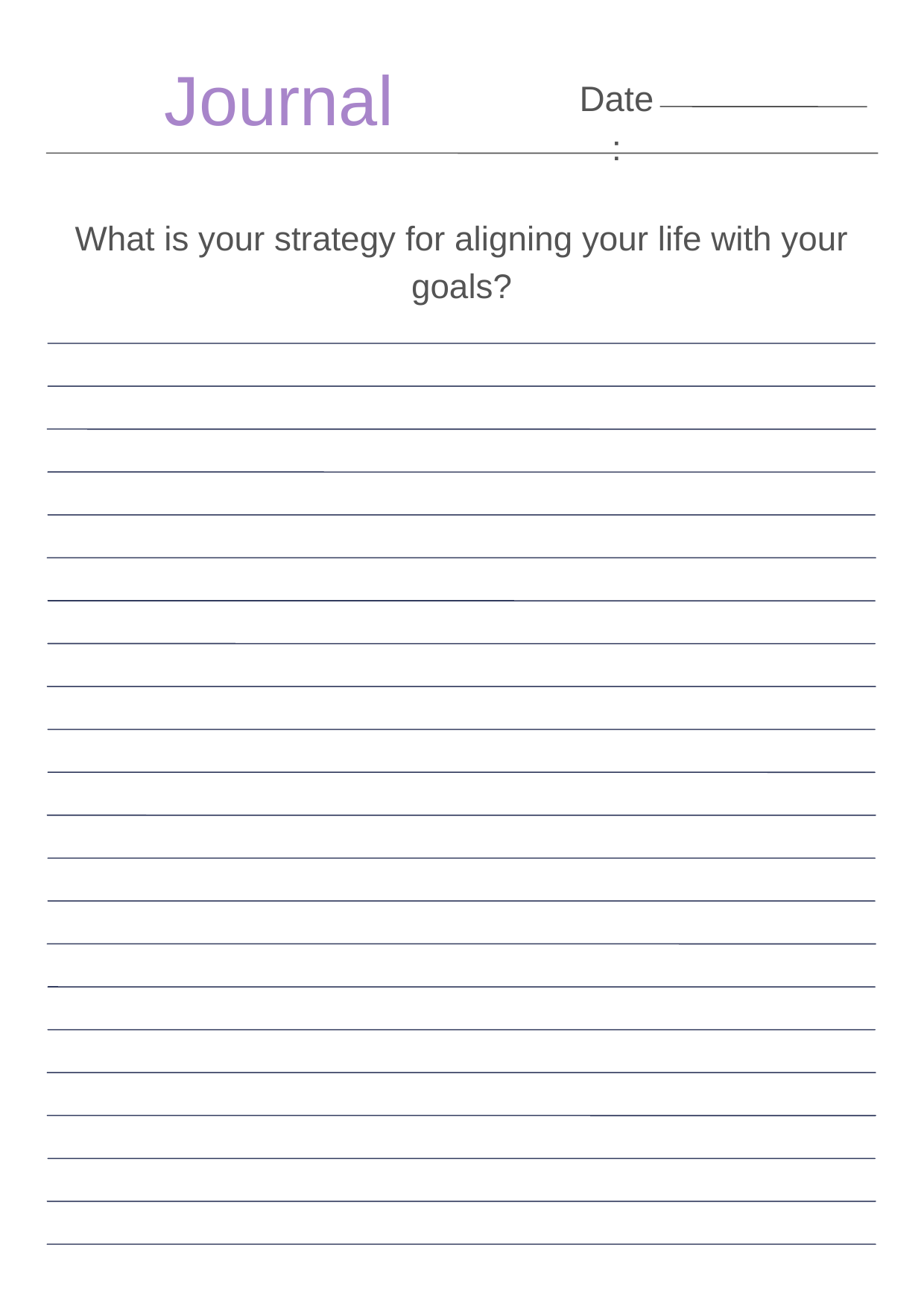

Journal
Date:

What is your strategy for aligning your life with your goals?